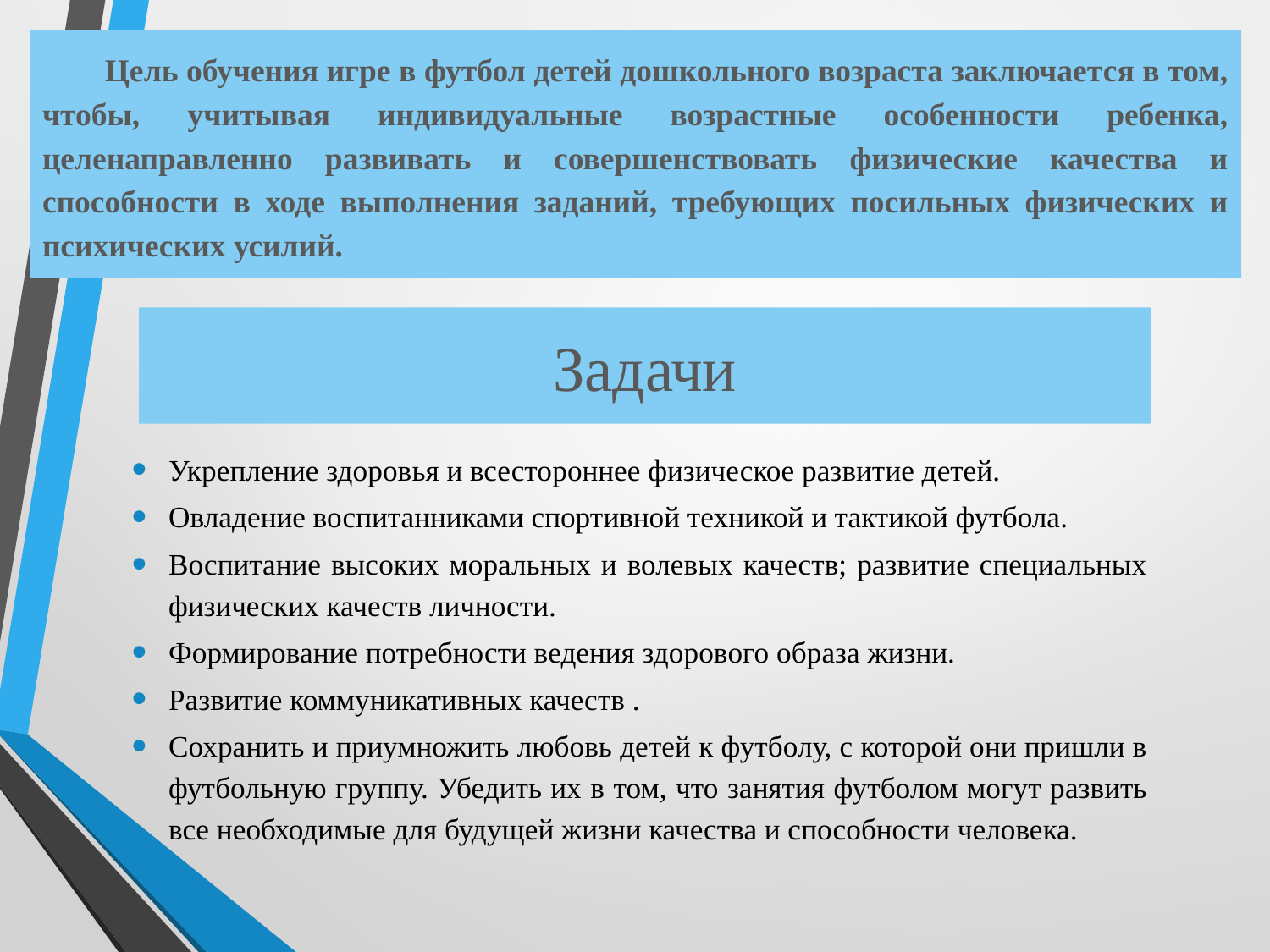

Цель обучения игре в футбол детей дошкольного возраста заключается в том, чтобы, учитывая индивидуальные возрастные особенности ребенка, целенаправленно развивать и совершенствовать физические качества и способности в ходе выполнения заданий, требующих посильных физических и психических усилий.
# Задачи

Укрепление здоровья и всестороннее физическое развитие детей.
Овладение воспитанниками спортивной техникой и тактикой футбола.
Воспитание высоких моральных и волевых качеств; развитие специальных физических качеств личности.
Формирование потребности ведения здорового образа жизни.
Развитие коммуникативных качеств .
Сохранить и приумножить любовь детей к футболу, с которой они пришли в футбольную группу. Убедить их в том, что занятия футболом могут развить все необходимые для будущей жизни качества и способности человека.